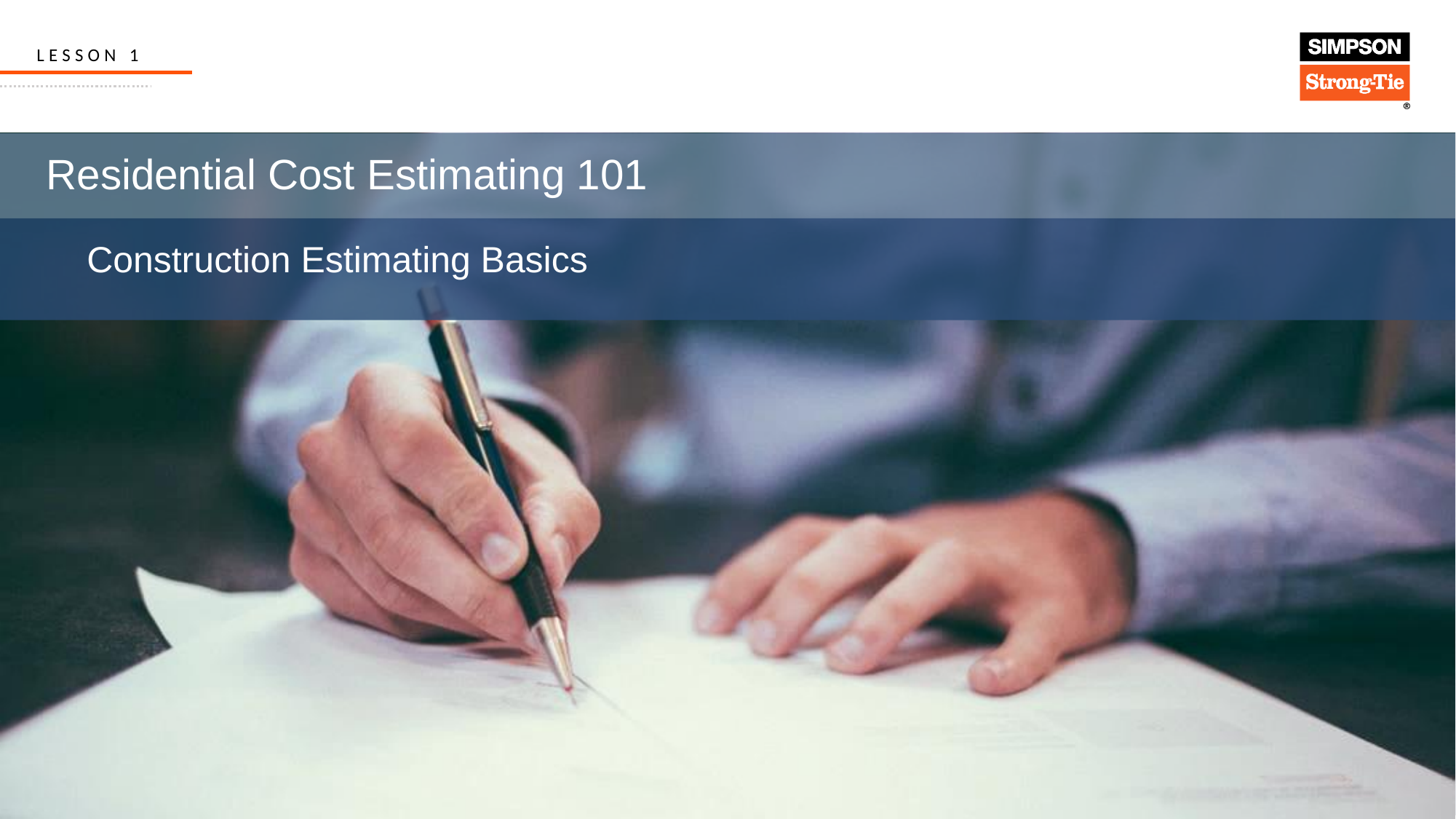

LESSON 1
   Residential Cost Estimating 101

Construction Estimating Basics